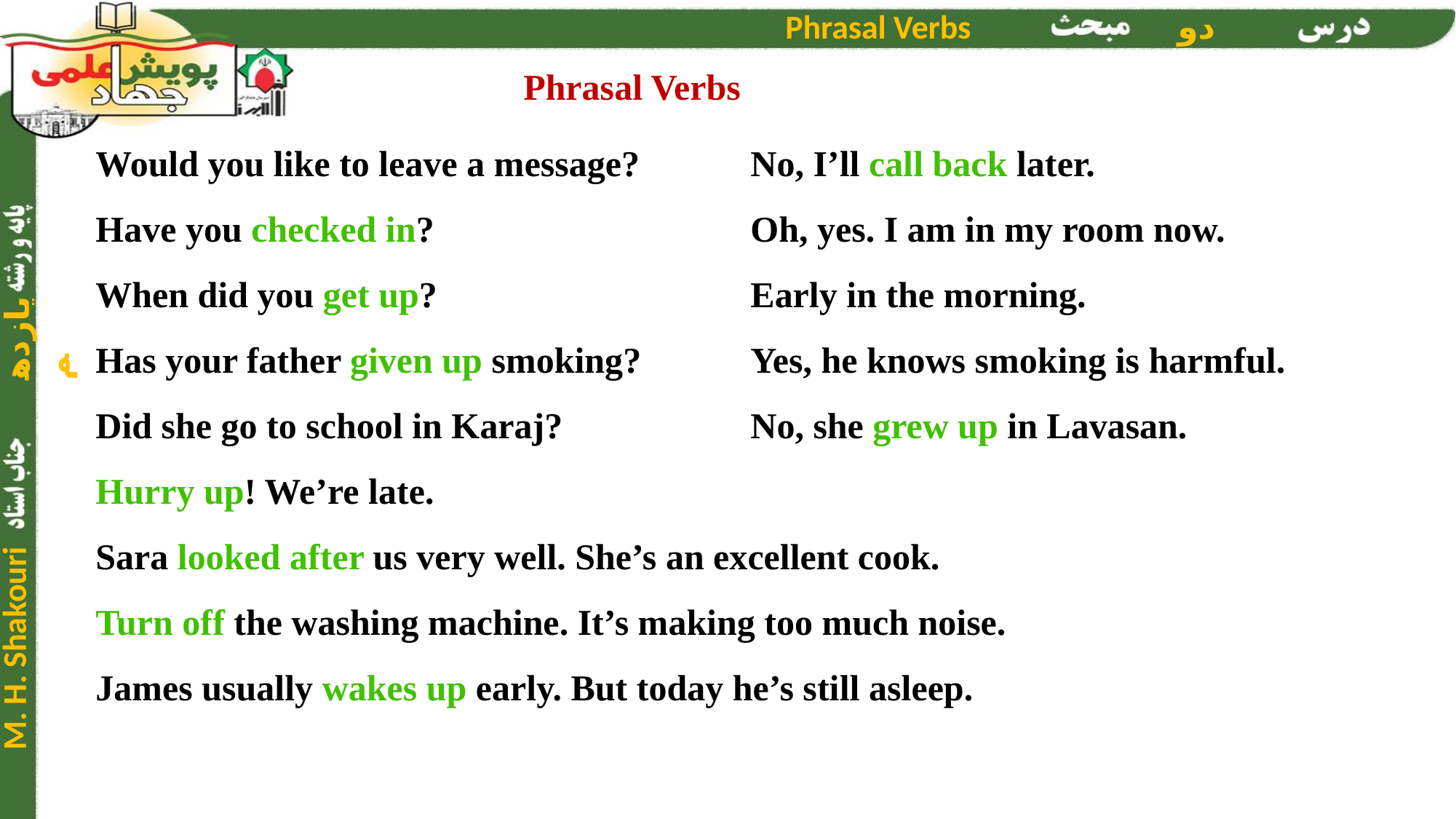

Phrasal Verbs
Would you like to leave a message? 	No, I’ll call back later.
Have you checked in? 			Oh, yes. I am in my room now.
When did you get up? 			Early in the morning.
Has your father given up smoking? 	Yes, he knows smoking is harmful.
Did she go to school in Karaj? 		No, she grew up in Lavasan.
Hurry up! We’re late.
Sara looked after us very well. She’s an excellent cook.
Turn off the washing machine. It’s making too much noise.
James usually wakes up early. But today he’s still asleep.